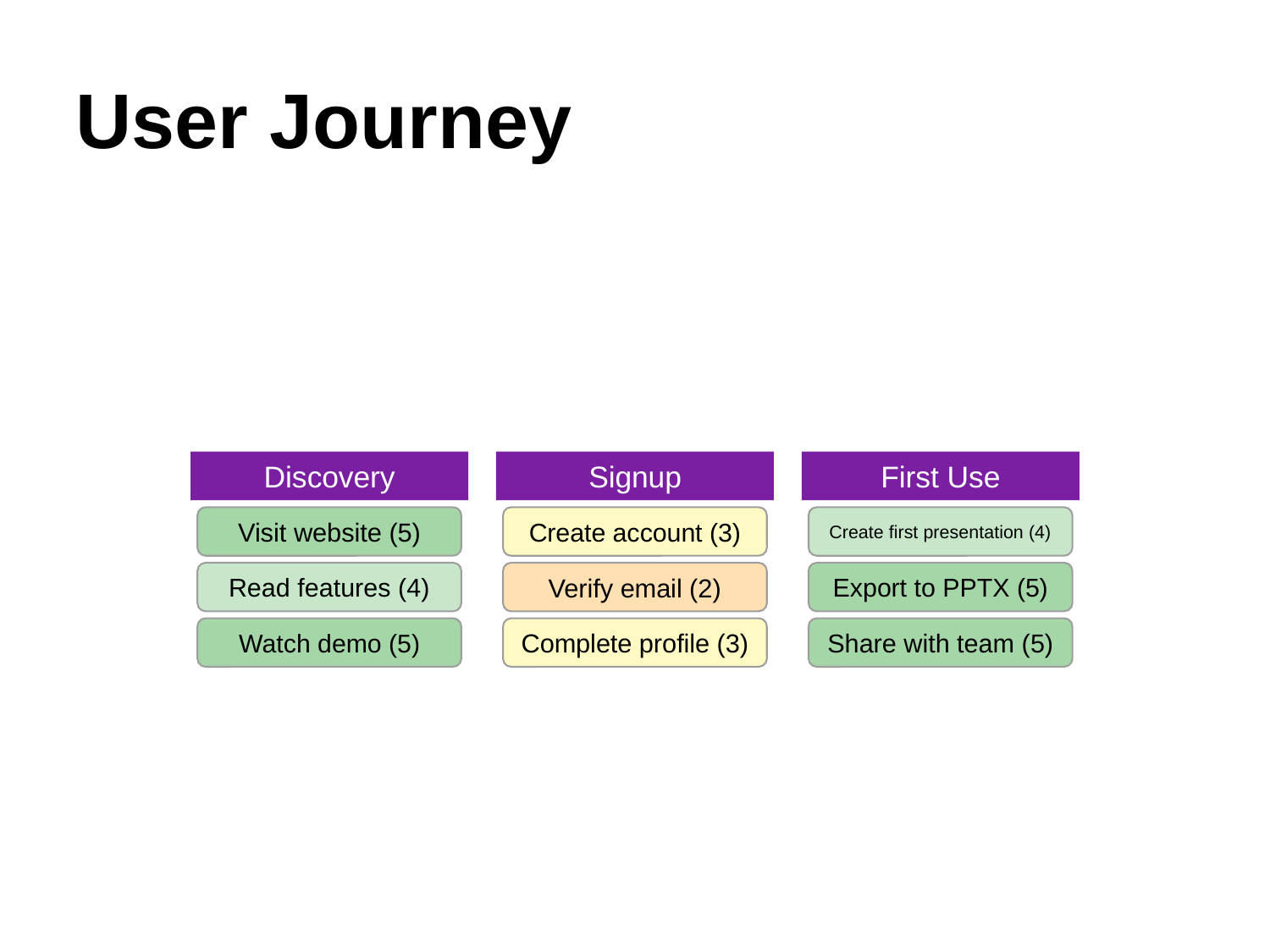

User Journey
Discovery
Signup
First Use
Visit website (5)
Create account (3)
Create first presentation (4)
Read features (4)
Verify email (2)
Export to PPTX (5)
Watch demo (5)
Complete profile (3)
Share with team (5)